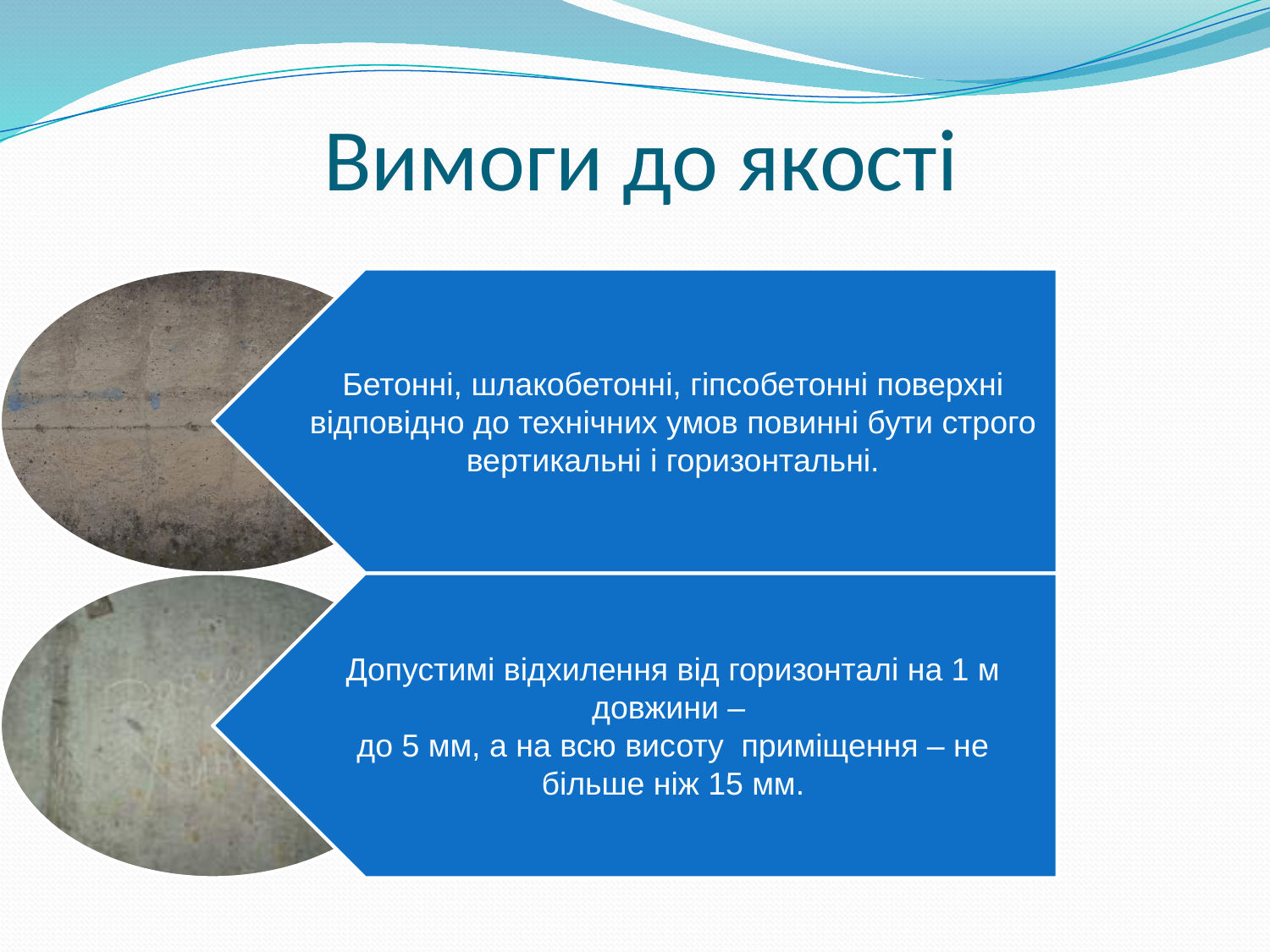

# Вимоги до якості
Бетонні, шлакобетонні, гіпсобетонні поверхні відповідно до технічних умов повинні бути строго вертикальні і горизонтальні.
Допустимі відхилення від горизонталі на 1 м довжини –
до 5 мм, а на всю висоту  приміщення – не більше ніж 15 мм.